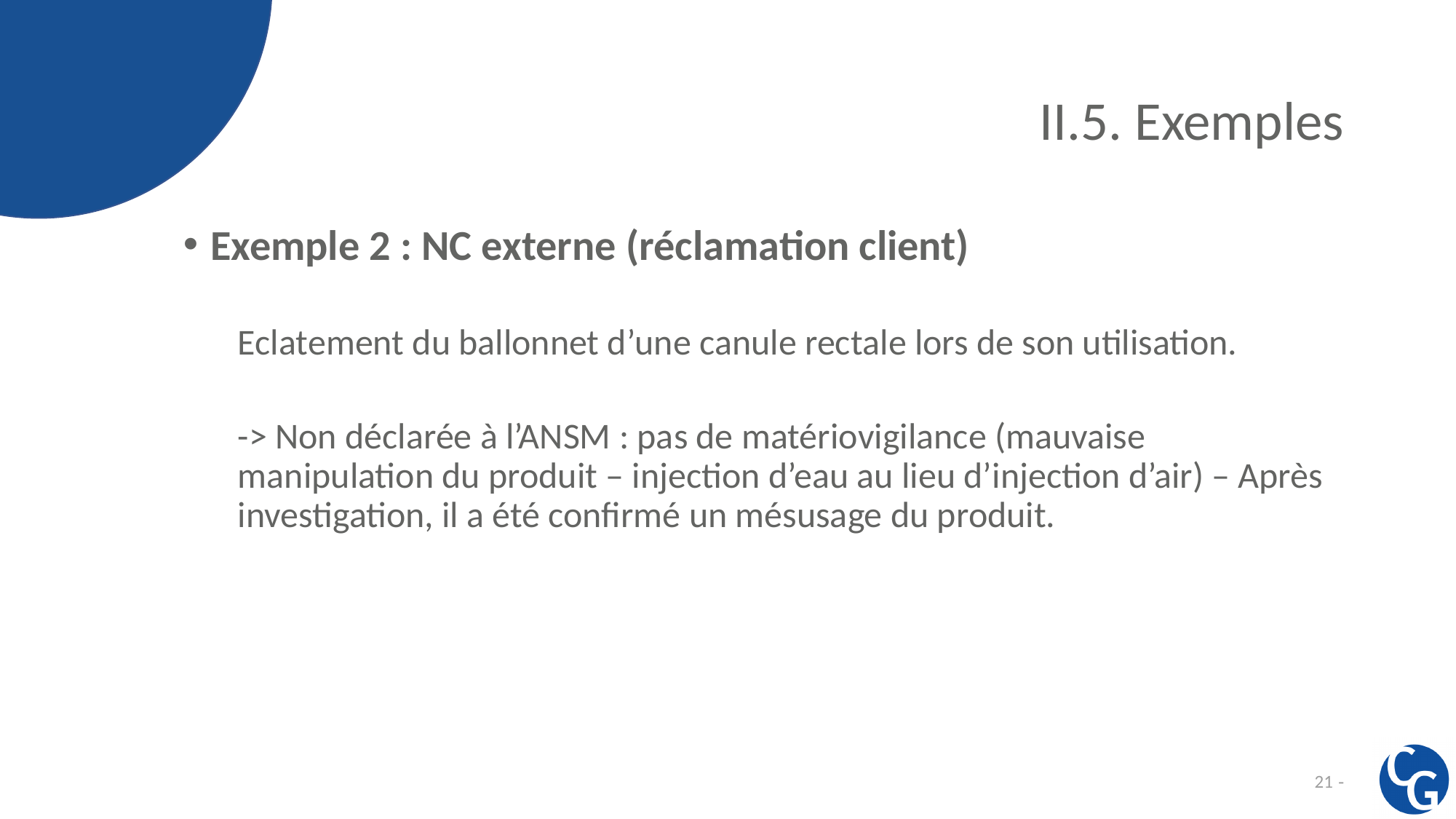

# II.5. Exemples
Exemple 2 : NC externe (réclamation client)

Eclatement du ballonnet d’une canule rectale lors de son utilisation.

-> Non déclarée à l’ANSM : pas de matériovigilance (mauvaise manipulation du produit – injection d’eau au lieu d’injection d’air) – Après investigation, il a été confirmé un mésusage du produit.

21 -